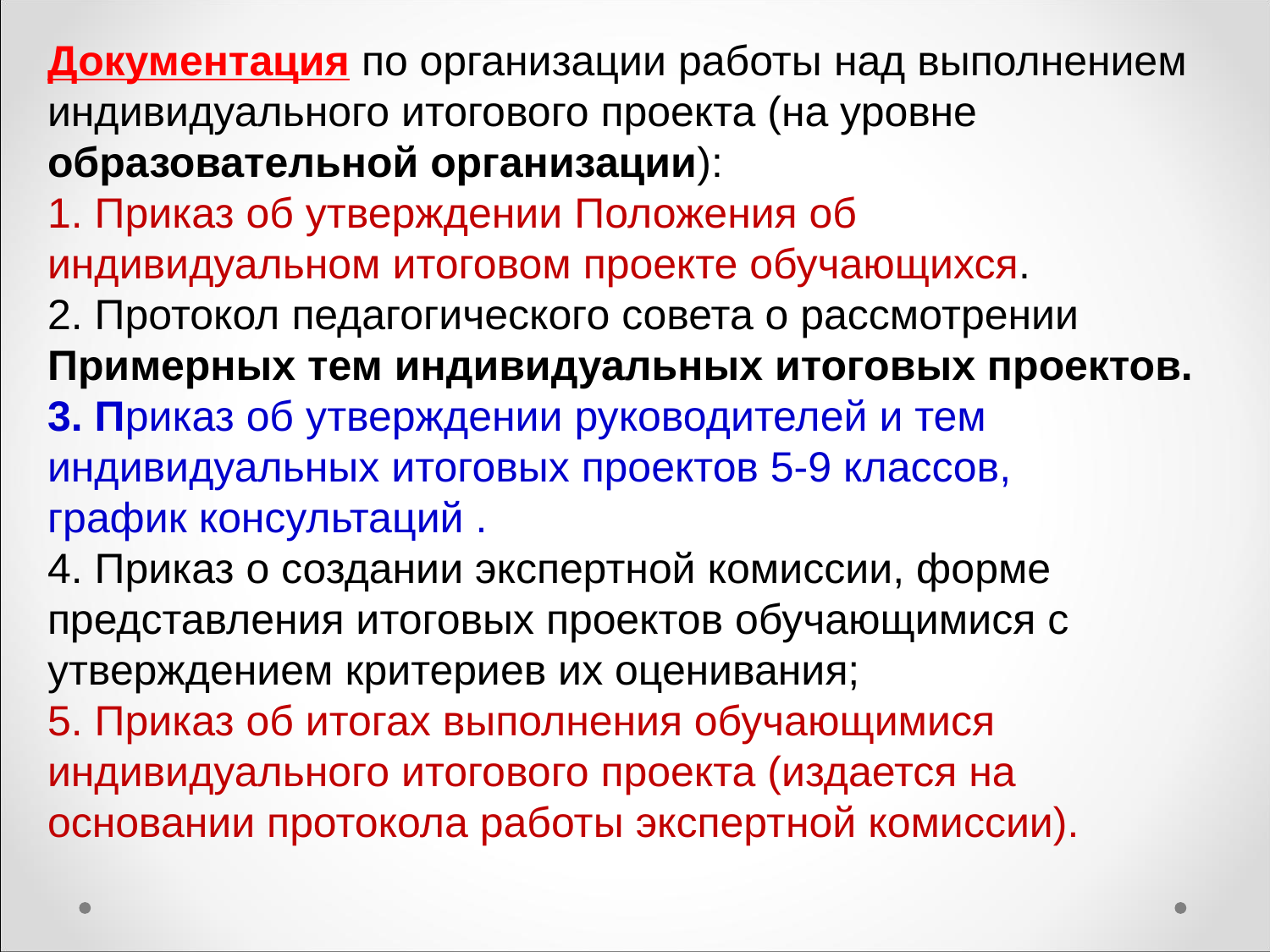

Документация по организации работы над выполнением индивидуального итогового проекта (на уровне образовательной организации):
1. Приказ об утверждении Положения об  индивидуальном итоговом проекте обучающихся.
2. Протокол педагогического совета о рассмотрении Примерных тем индивидуальных итоговых проектов.
3. Приказ об утверждении руководителей и тем индивидуальных итоговых проектов 5-9 классов,
график консультаций .
4. Приказ о создании экспертной комиссии, форме представления итоговых проектов обучающимися с утверждением критериев их оценивания;
5. Приказ об итогах выполнения обучающимися индивидуального итогового проекта (издается на основании протокола работы экспертной комиссии).